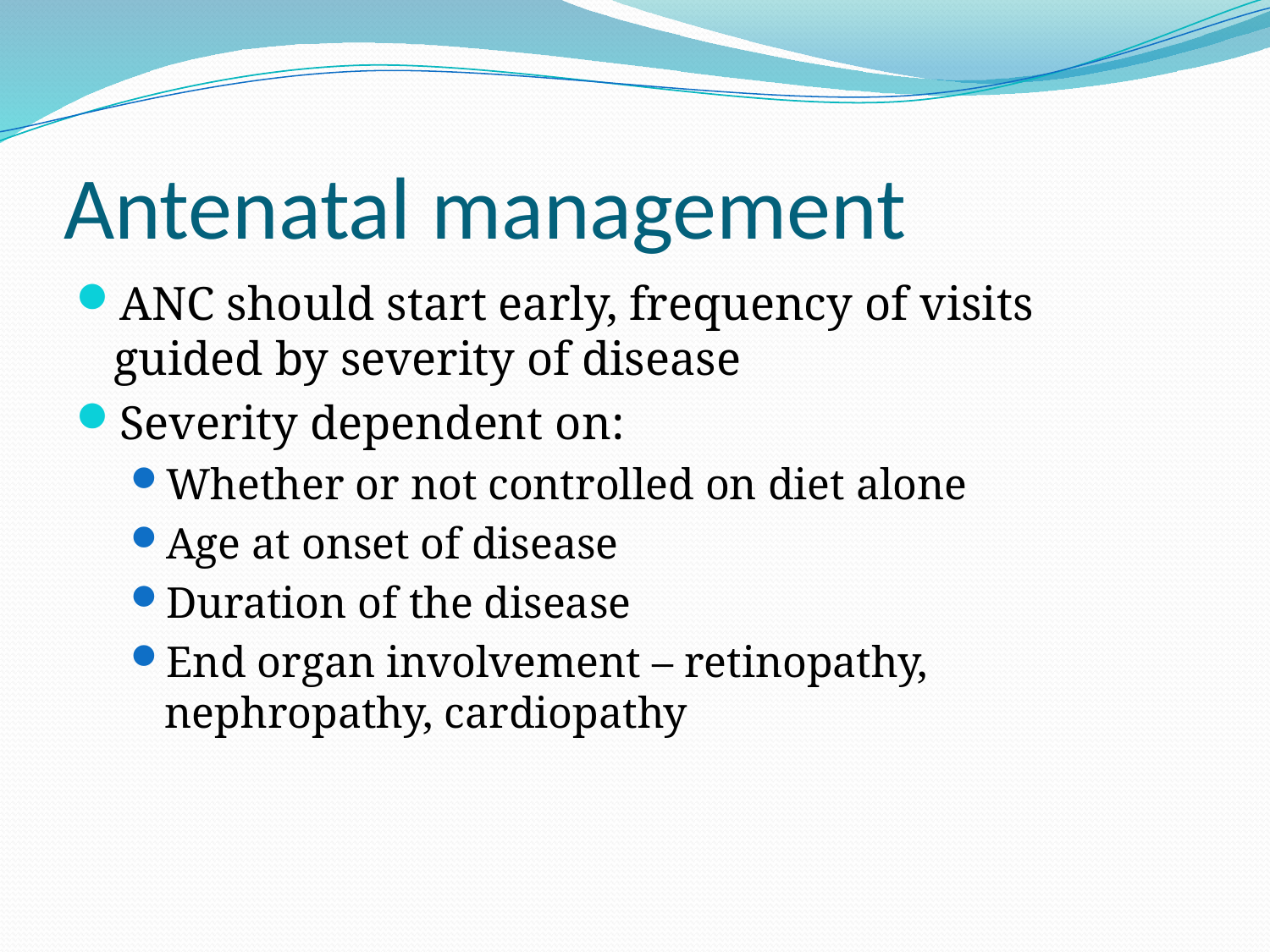

# Antenatal management
ANC should start early, frequency of visits guided by severity of disease
Severity dependent on:
Whether or not controlled on diet alone
Age at onset of disease
Duration of the disease
End organ involvement – retinopathy, nephropathy, cardiopathy